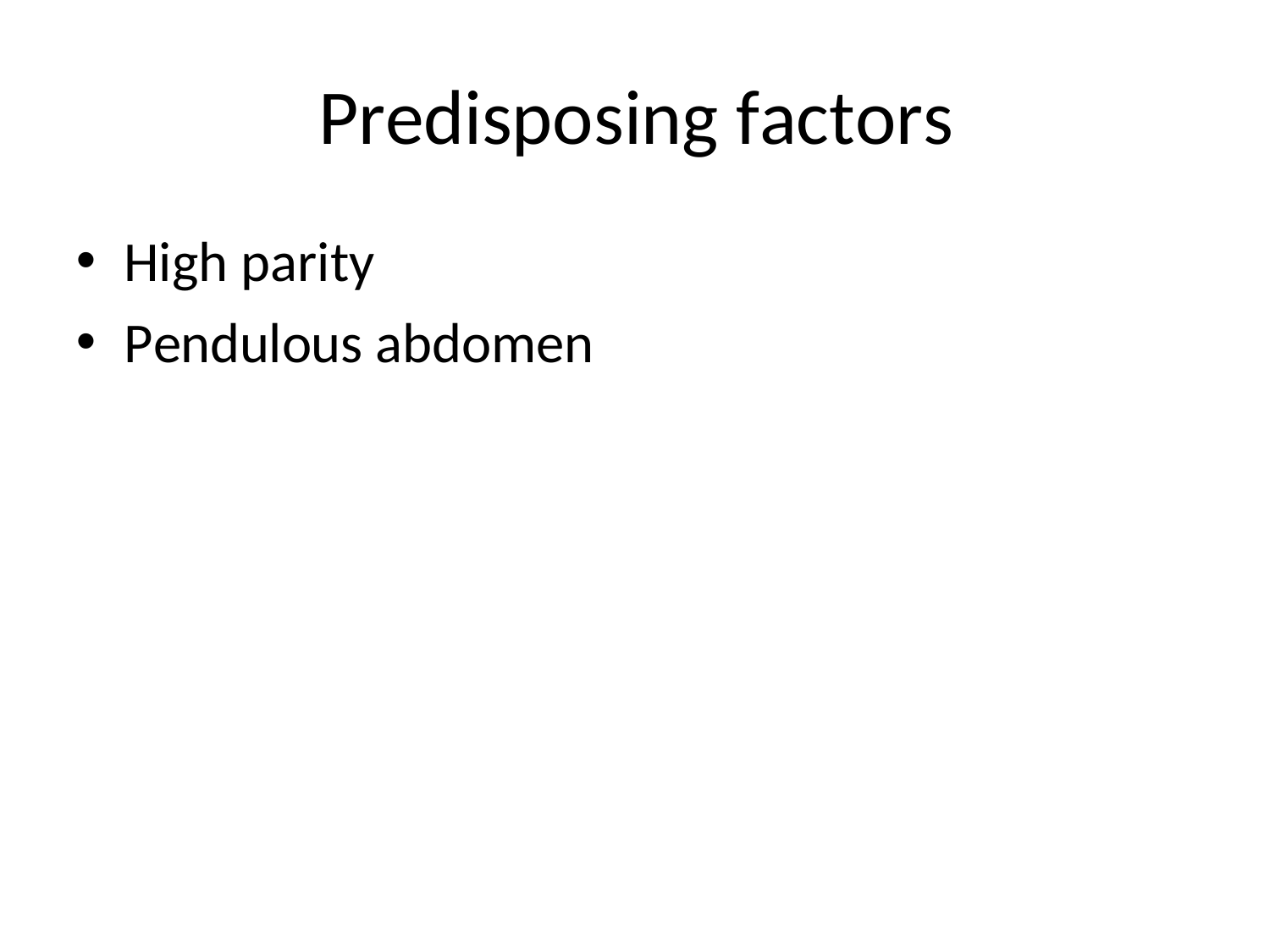

# Predisposing factors
High parity

Pendulous abdomen